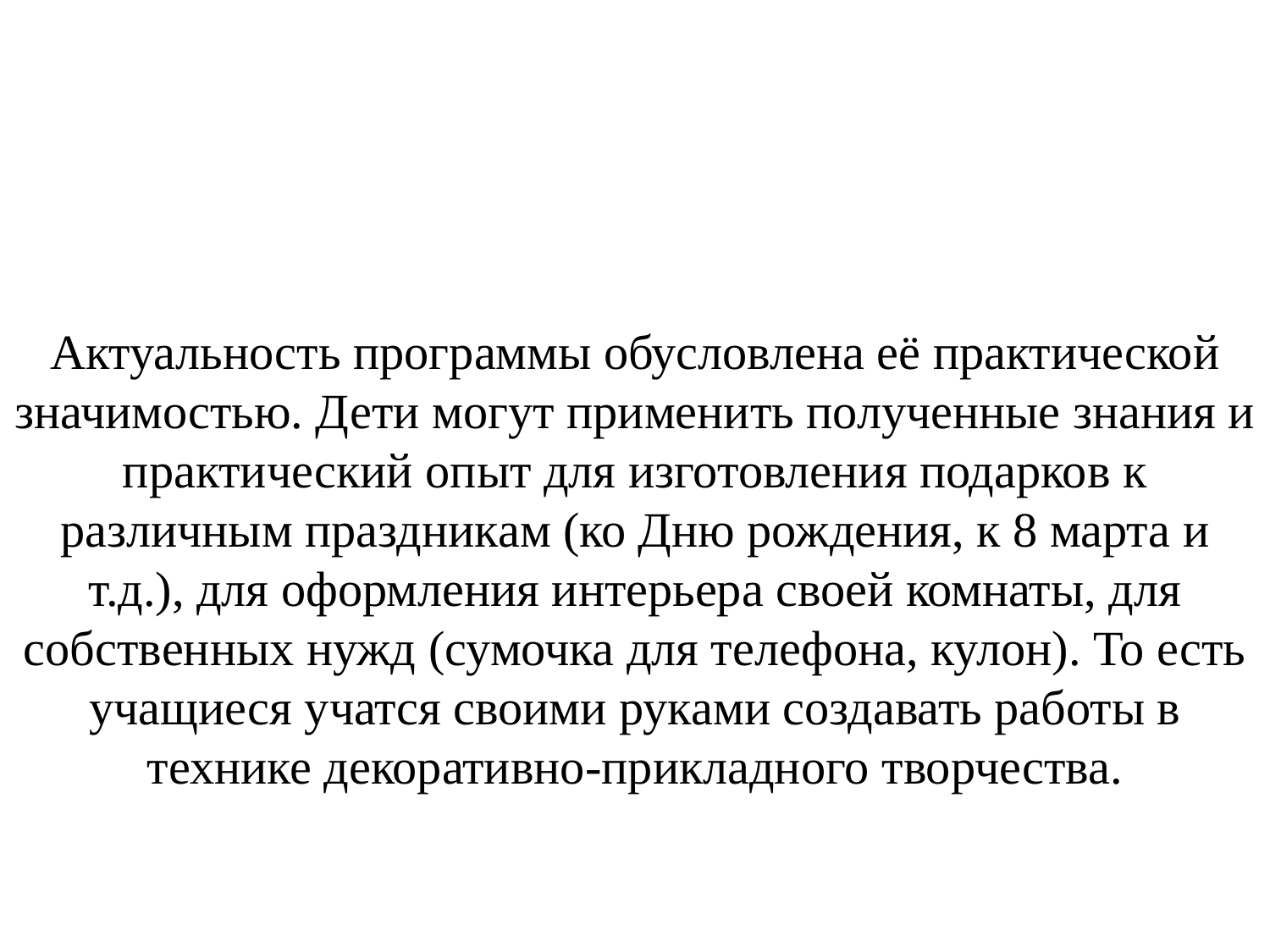

# Актуальность программы обусловлена её практической значимостью. Дети могут применить полученные знания и практический опыт для изготовления подарков к различным праздникам (ко Дню рождения, к 8 марта и т.д.), для оформления интерьера своей комнаты, для собственных нужд (сумочка для телефона, кулон). То есть учащиеся учатся своими руками создавать работы в технике декоративно-прикладного творчества.